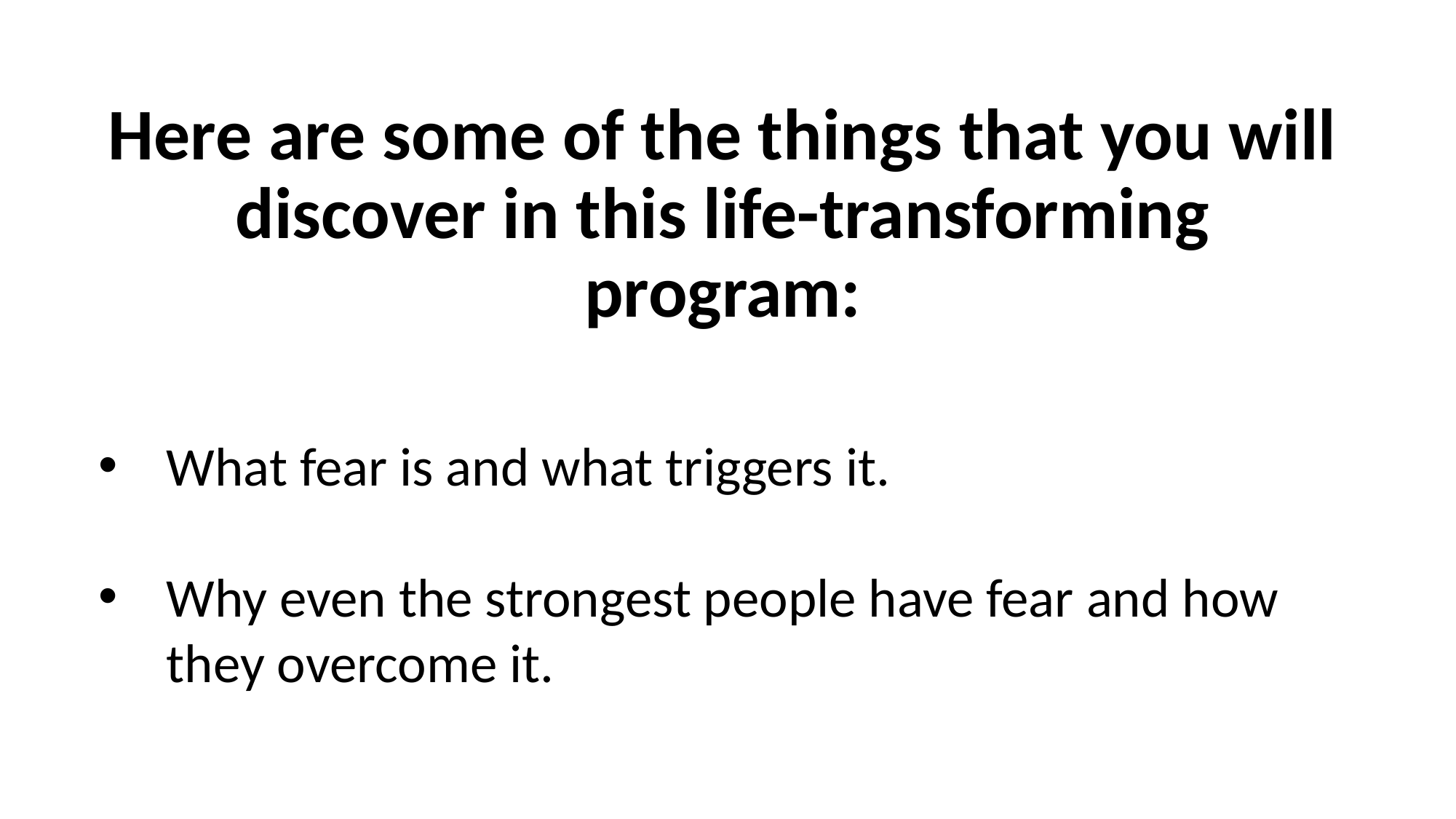

Here are some of the things that you will discover in this life-transforming program:
What fear is and what triggers it.

Why even the strongest people have fear and how they overcome it.